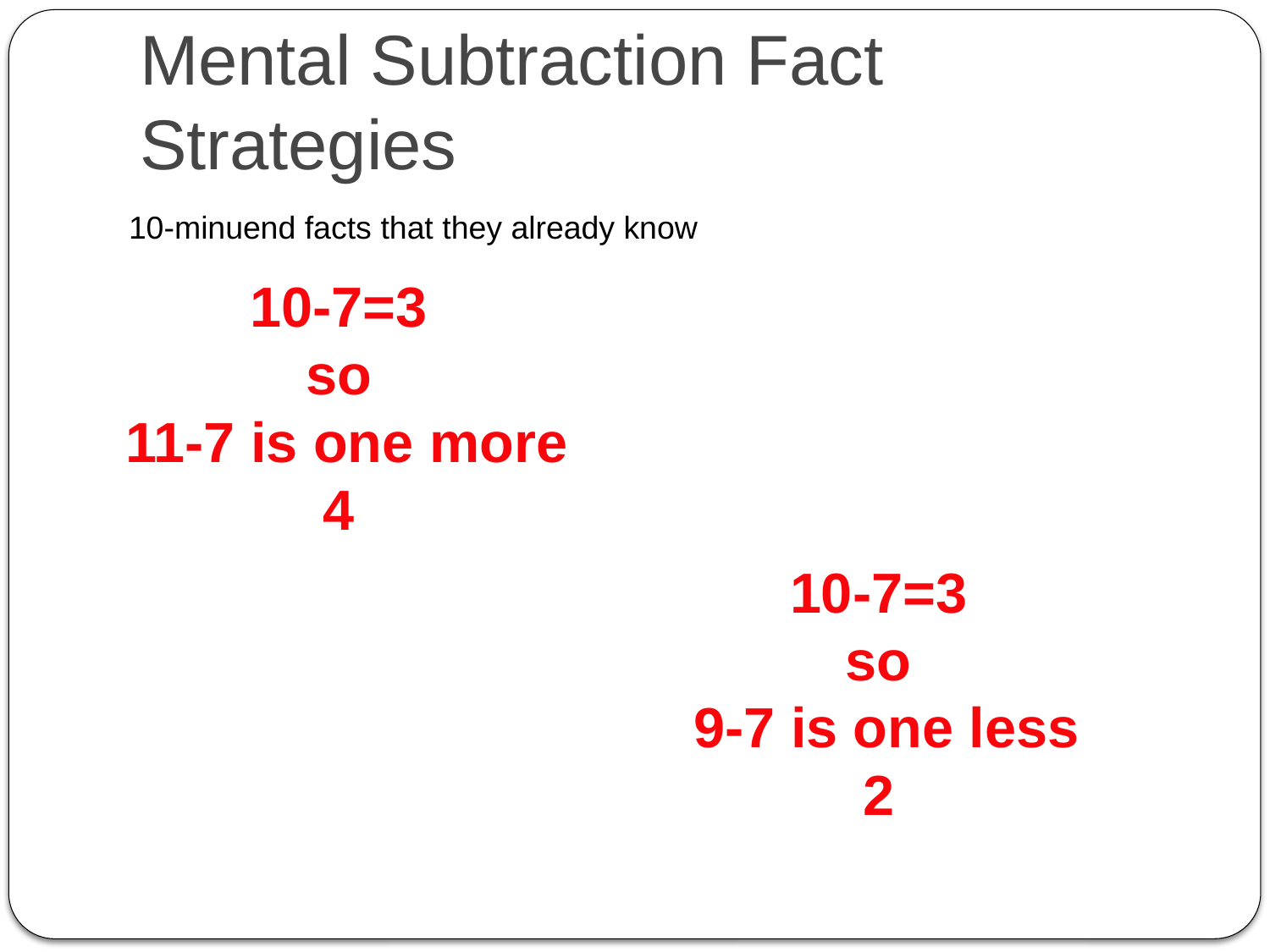

# Mental Subtraction Fact Strategies
10-minuend facts that they already know
10-7=3
so
 11-7 is one more
4
10-7=3
so
 9-7 is one less
2